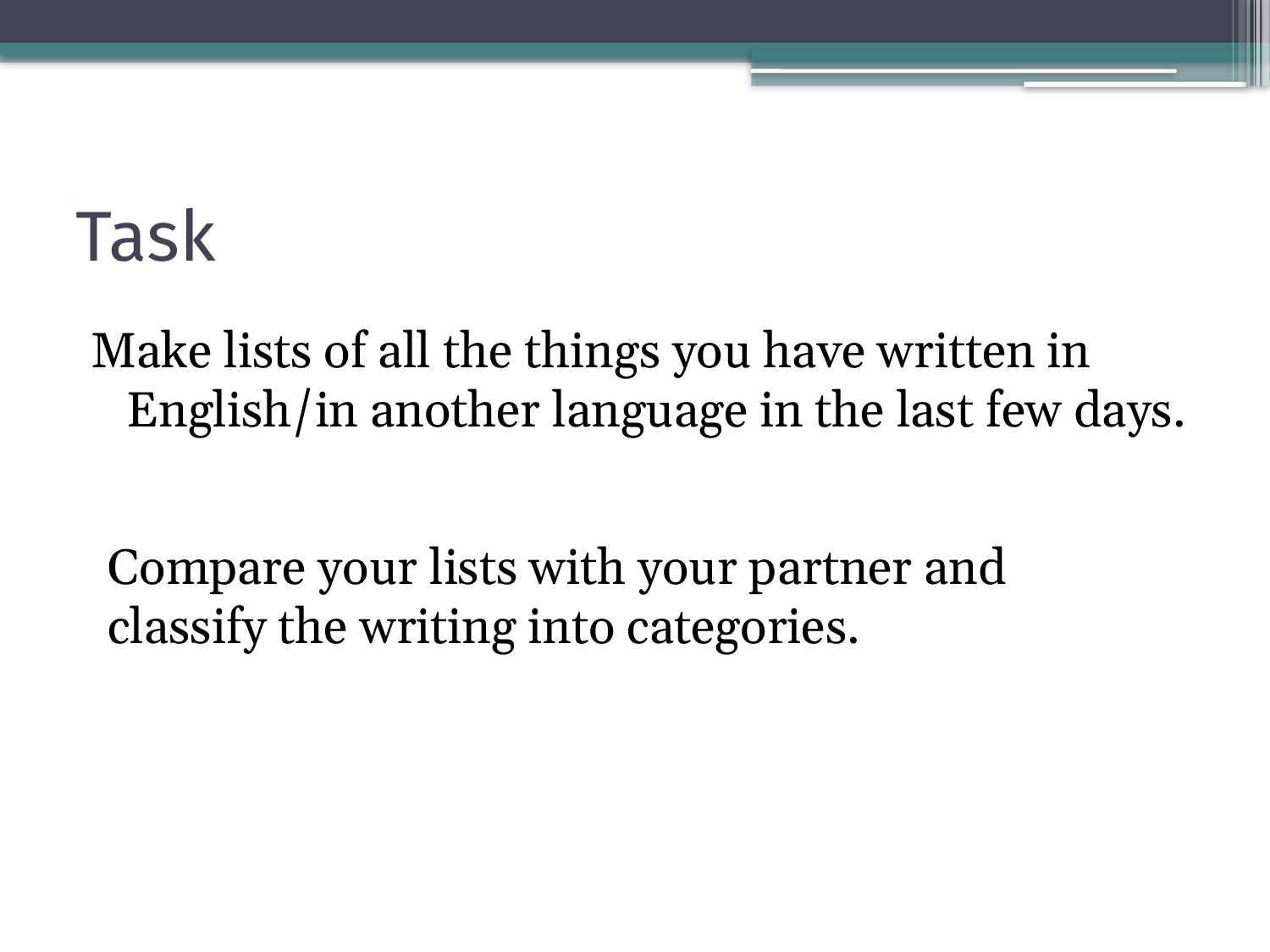

# Task
Make lists of all the things you have written in English/in another language in the last few days.
Compare your lists with your partner and classify the writing into categories.